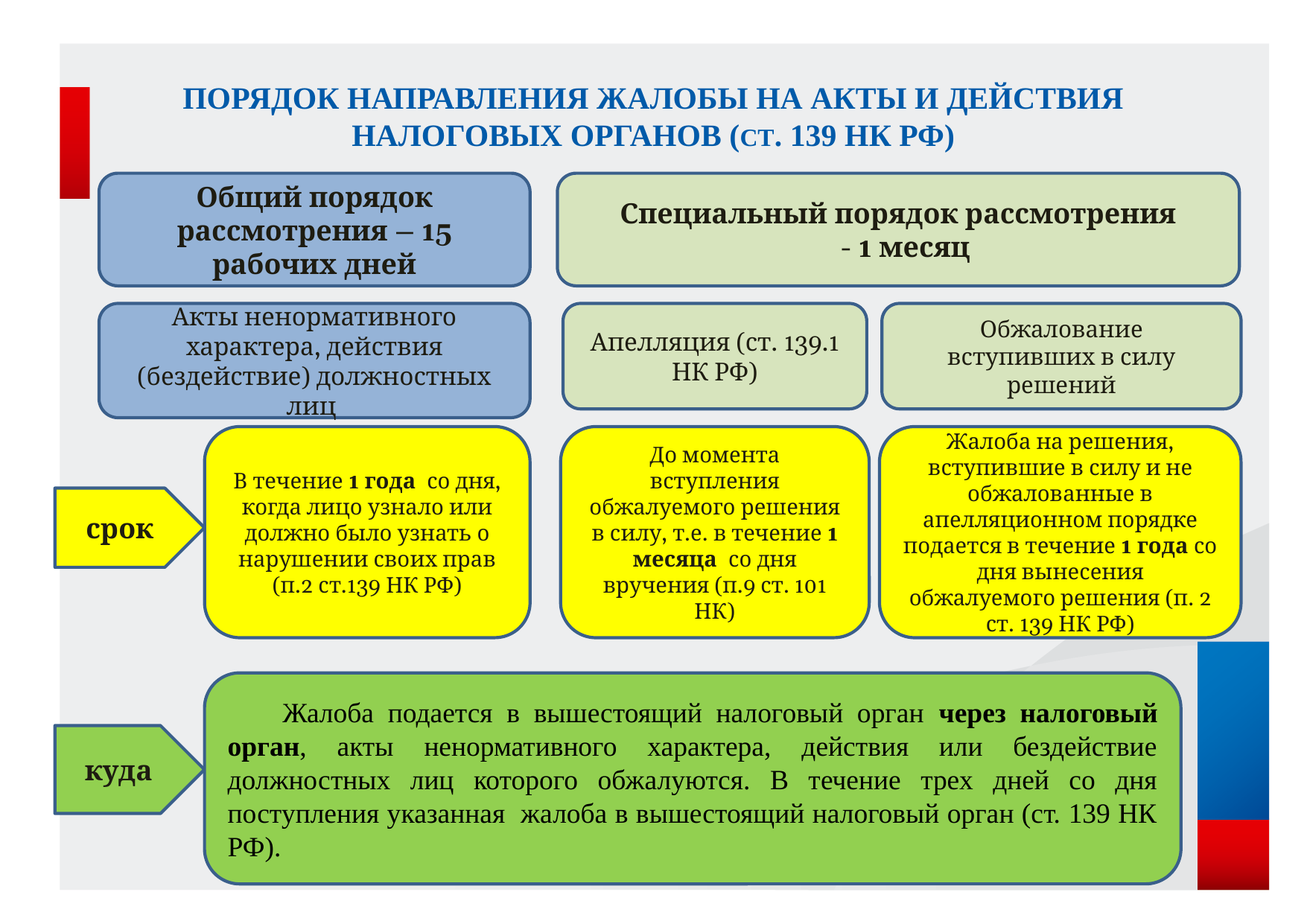

# Порядок направления жалобы на акты и действия налоговых органов (ст. 139 НК РФ)
Специальный порядок рассмотрения
  - 1 месяц
Общий порядок рассмотрения – 15 рабочих дней
Обжалование
вступивших в силу решений
Акты ненормативного характера, действия (бездействие) должностных лиц
Апелляция (ст. 139.1 НК РФ)
|  |  |  |  |  |  |  |  |  |  |  |
| --- | --- | --- | --- | --- | --- | --- | --- | --- | --- | --- |
|  |  |  |  |  |  |  |  |  |  |  |
|  |  |  |  |  |  |  |  |  |  |  |
|  |  |  |  |  |  |  |  |  |  |  |
|  |  |  |  |  |  |  |  |  |  |  |
|  |  |  |  |  |  |  |  |  |  |  |
|  |  |  |  |  |  |  |  |  |  |  |
|  |  |  |  |  |  |  |  |  |  |  |
|  |  |  |  |  |  |  |  |  |  |  |
|  |  |  |  |  |  |  |  |  |  |  |
|  |  |  |  |  |  |  |  |  |  |  |
|  |  |  |  |  |  |  |  |  |  |  |
|  |  |  |  |  |  |  |  |  |  |  |
|  |  |  |  |  |  |  |  |  |  |  |
|  |  |  |  |  |  |  |  |  |  |  |
|  |  |  |  |  |  |  |  |  |  |  |
|  |  |  |  |  |  |  |  |  |  |  |
|  |  |  |  |  |  |  |  |  |  |  |
В течение 1 года  со дня, когда лицо узнало или должно было узнать о нарушении своих прав
(п.2 ст.139 НК РФ)
До момента вступления обжалуемого решения в силу, т.е. в течение 1 месяца  со дня вручения (п.9 ст. 101 НК)
Жалоба на решения, вступившие в силу и не обжалованные в апелляционном порядке подается в течение 1 года со дня вынесения обжалуемого решения (п. 2 ст. 139 НК РФ)
срок
Жалоба подается в вышестоящий налоговый орган через налоговый орган, акты ненормативного характера, действия или бездействие должностных лиц которого обжалуются. В течение трех дней со дня поступления указанная  жалоба в вышестоящий налоговый орган (ст. 139 НК РФ).
куда